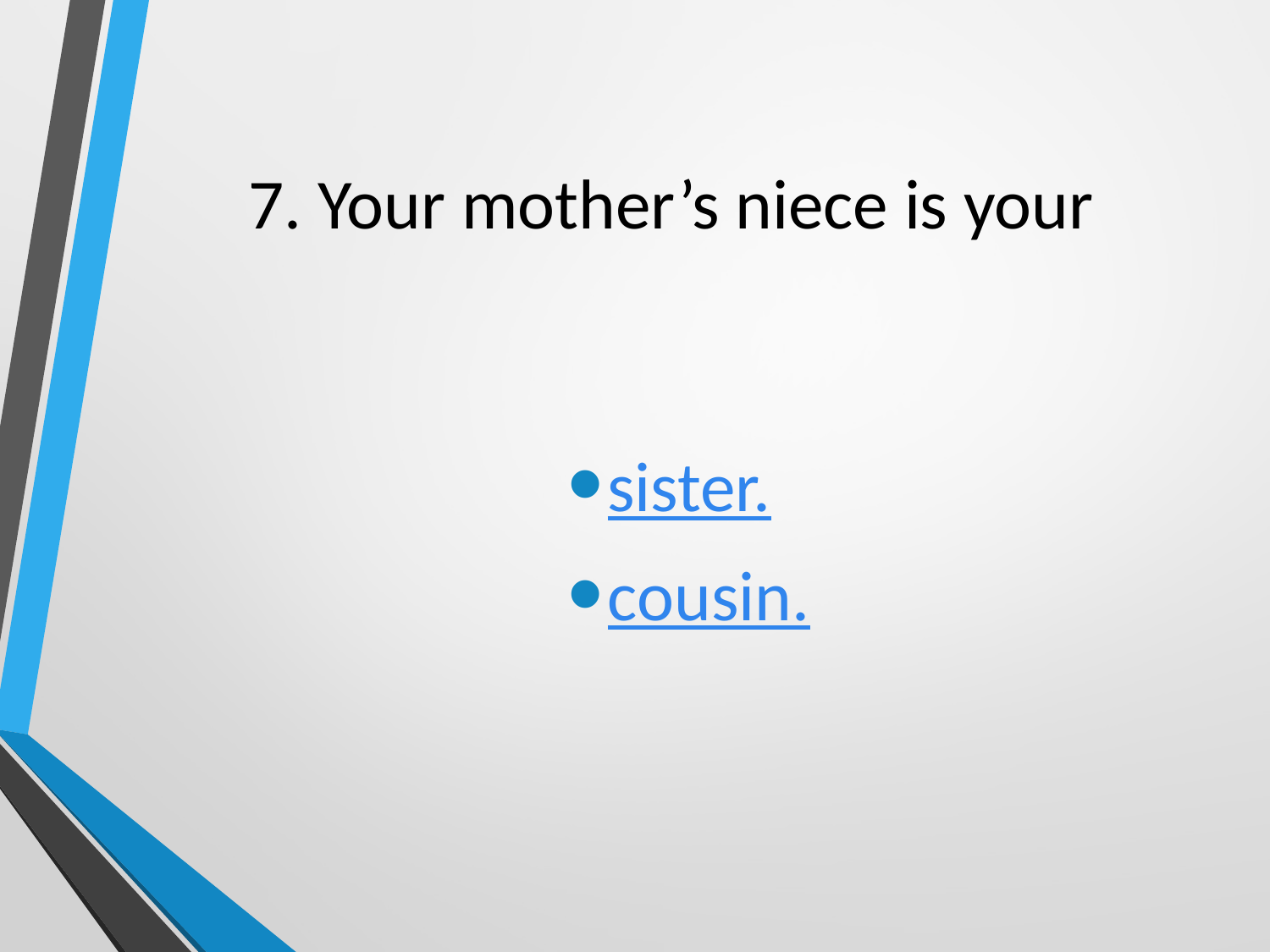

# 7. Your mother’s niece is your
sister.
cousin.